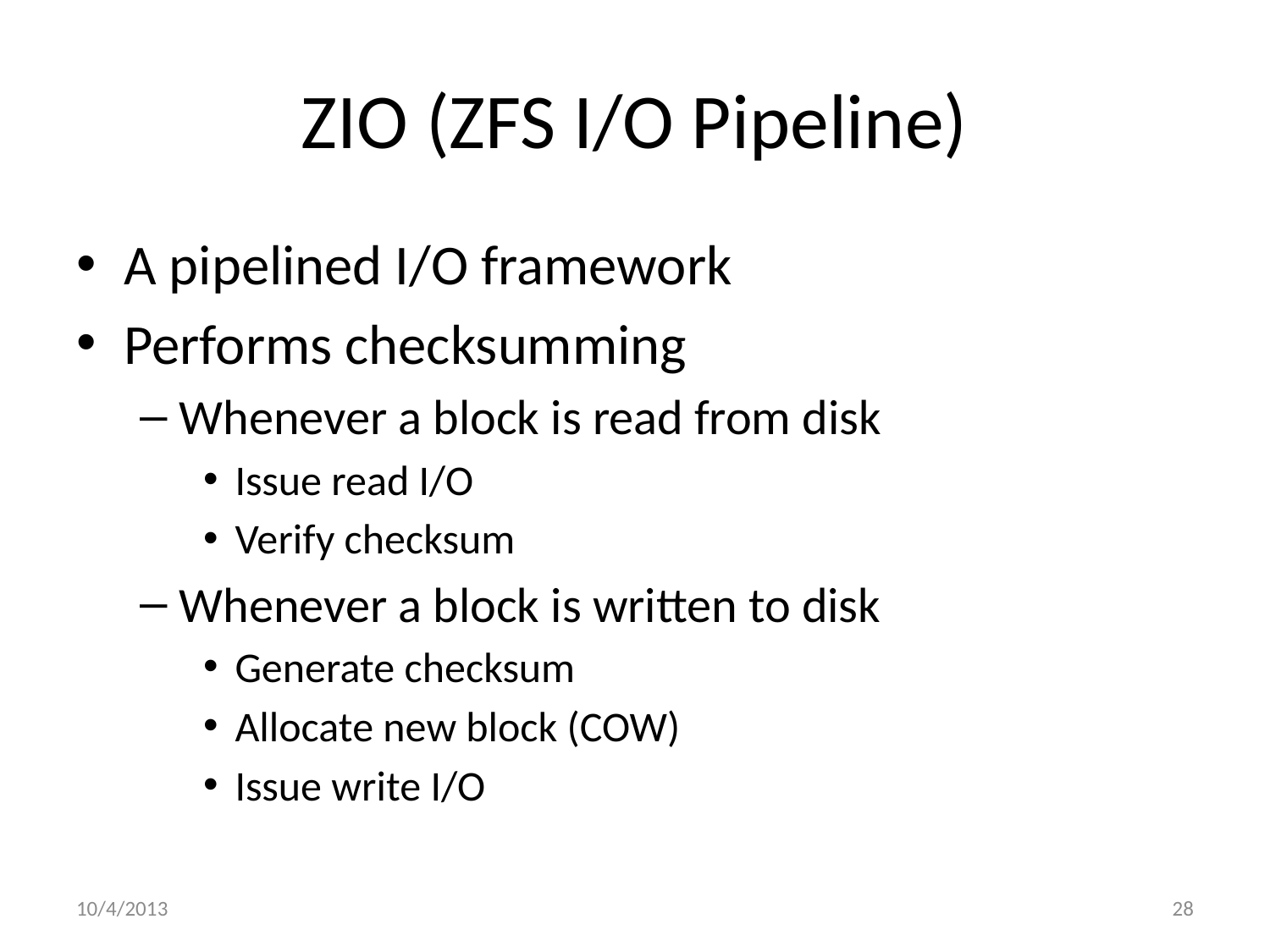

# ZIO (ZFS I/O Pipeline)
A pipelined I/O framework
Performs checksumming
Whenever a block is read from disk
Issue read I/O
Verify checksum
Whenever a block is written to disk
Generate checksum
Allocate new block (COW)
Issue write I/O

10/4/2013
28